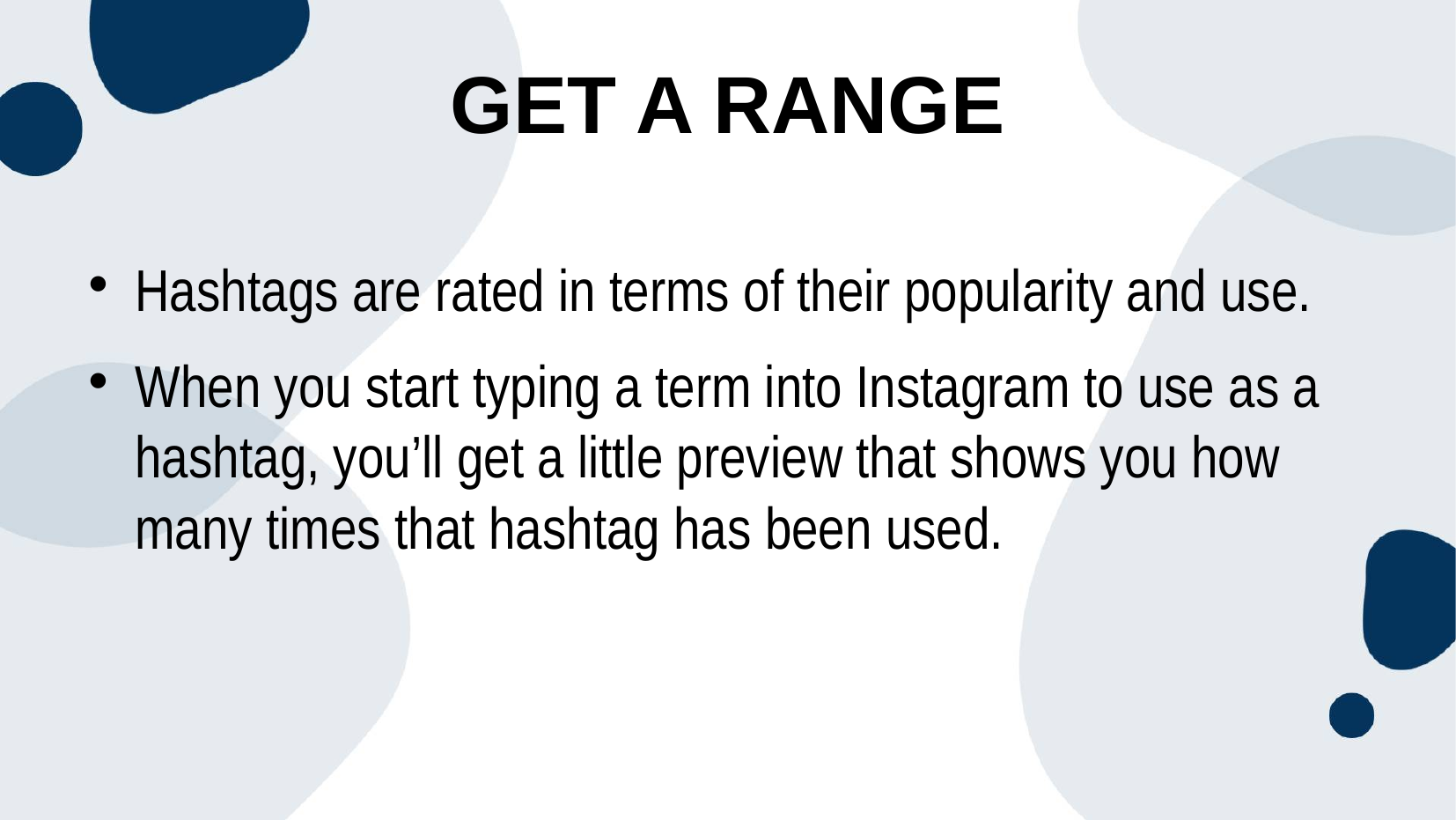

Get a Range
Hashtags are rated in terms of their popularity and use.
When you start typing a term into Instagram to use as a hashtag, you’ll get a little preview that shows you how many times that hashtag has been used.